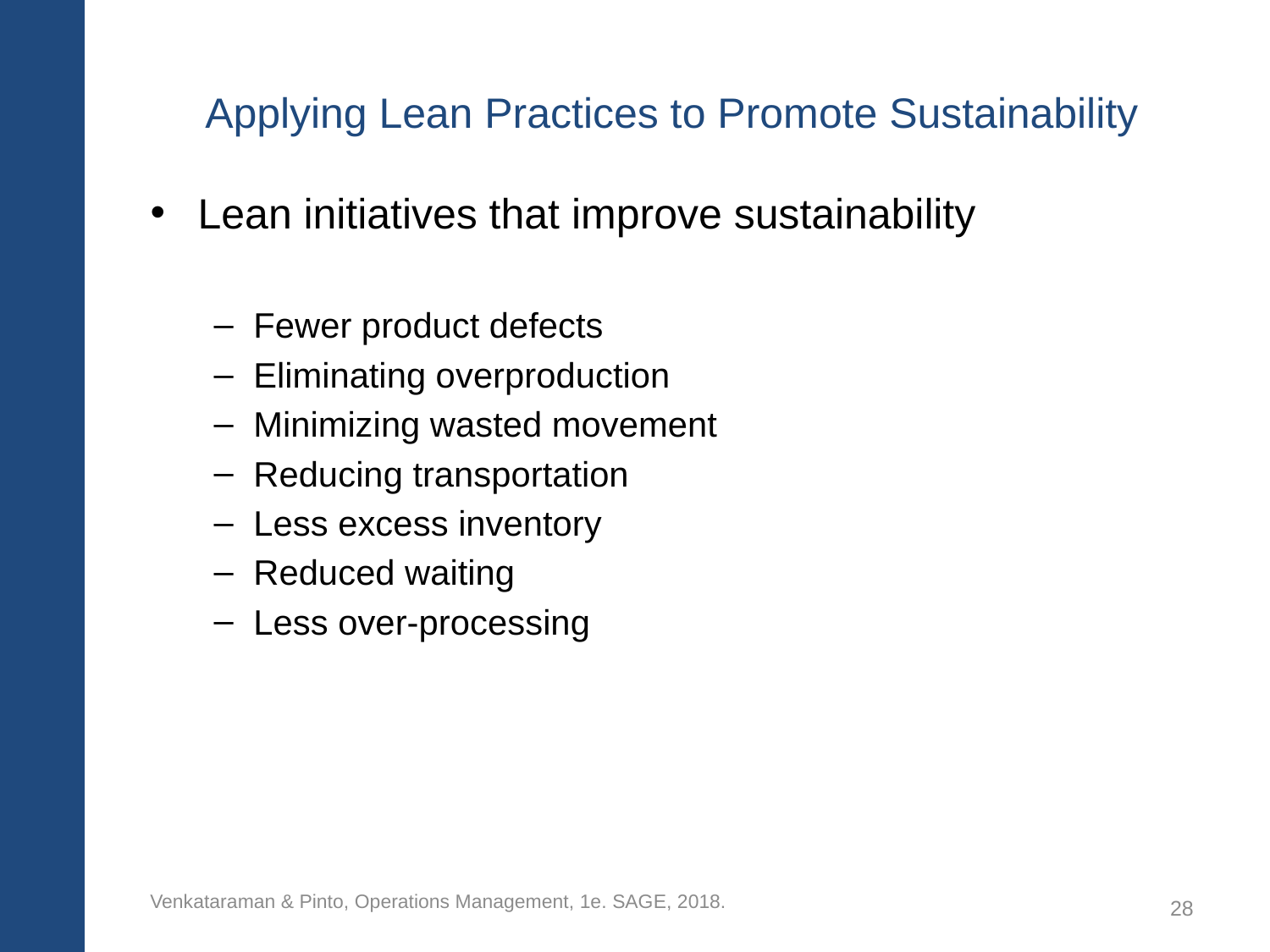

# Applying Lean Practices to Promote Sustainability
Lean initiatives that improve sustainability

Fewer product defects
Eliminating overproduction
Minimizing wasted movement
Reducing transportation
Less excess inventory
Reduced waiting
Less over-processing
Venkataraman & Pinto, Operations Management, 1e. SAGE, 2018.
28